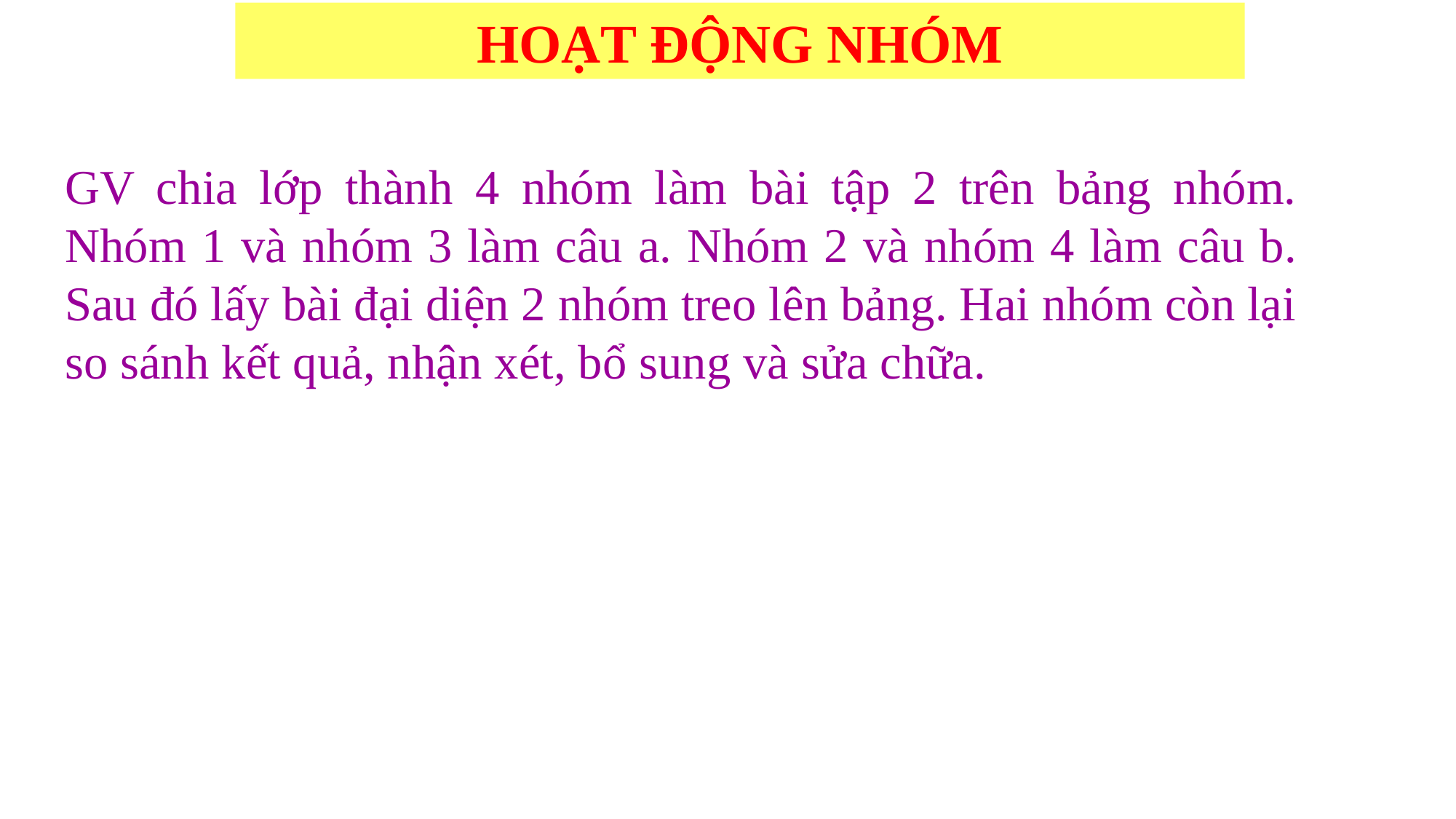

HOẠT ĐỘNG NHÓM

GV chia lớp thành 4 nhóm làm bài tập 2 trên bảng nhóm. Nhóm 1 và nhóm 3 làm câu a. Nhóm 2 và nhóm 4 làm câu b. Sau đó lấy bài đại diện 2 nhóm treo lên bảng. Hai nhóm còn lại so sánh kết quả, nhận xét, bổ sung và sửa chữa.